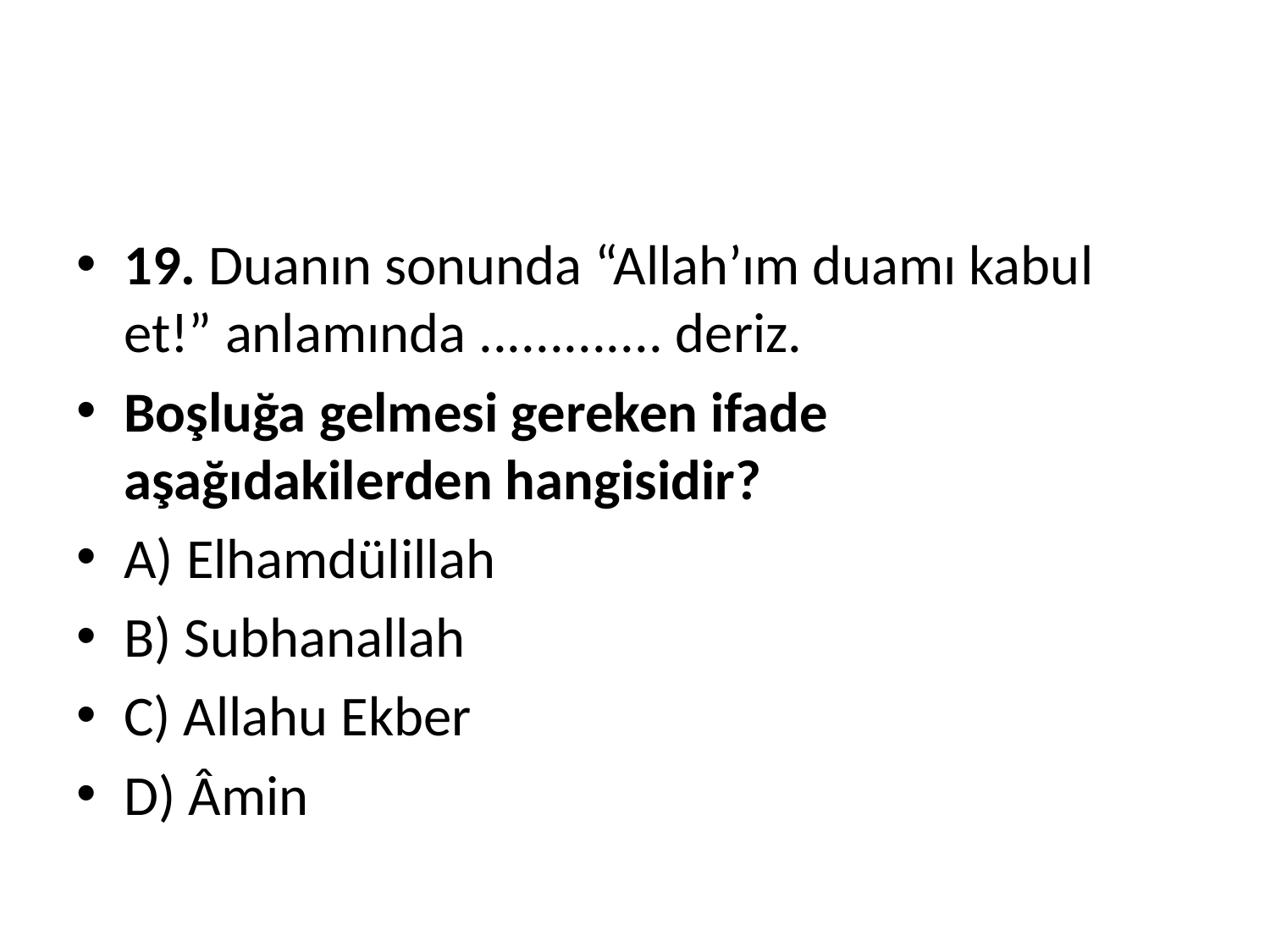

#
19. Duanın sonunda “Allah’ım duamı kabul et!” anlamında ............. deriz.
Boşluğa gelmesi gereken ifade aşağıdakilerden hangisidir?
A) Elhamdülillah
B) Subhanallah
C) Allahu Ekber
D) Âmin